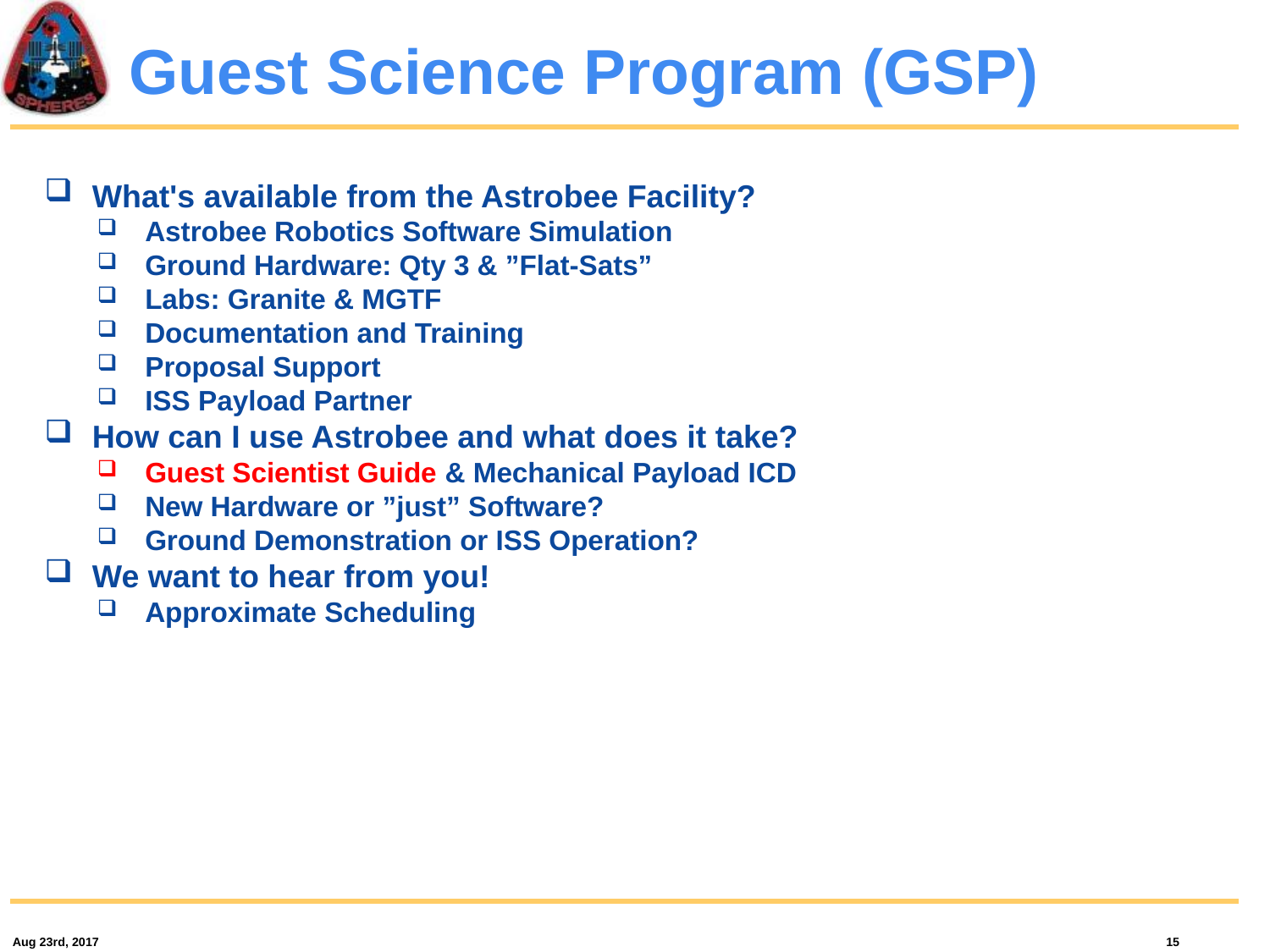

# Guest Science Program (GSP)
What's available from the Astrobee Facility?
Astrobee Robotics Software Simulation
Ground Hardware: Qty 3 & ”Flat-Sats”
Labs: Granite & MGTF
Documentation and Training
Proposal Support
ISS Payload Partner
How can I use Astrobee and what does it take?
Guest Scientist Guide & Mechanical Payload ICD
New Hardware or ”just” Software?
Ground Demonstration or ISS Operation?
We want to hear from you!
Approximate Scheduling